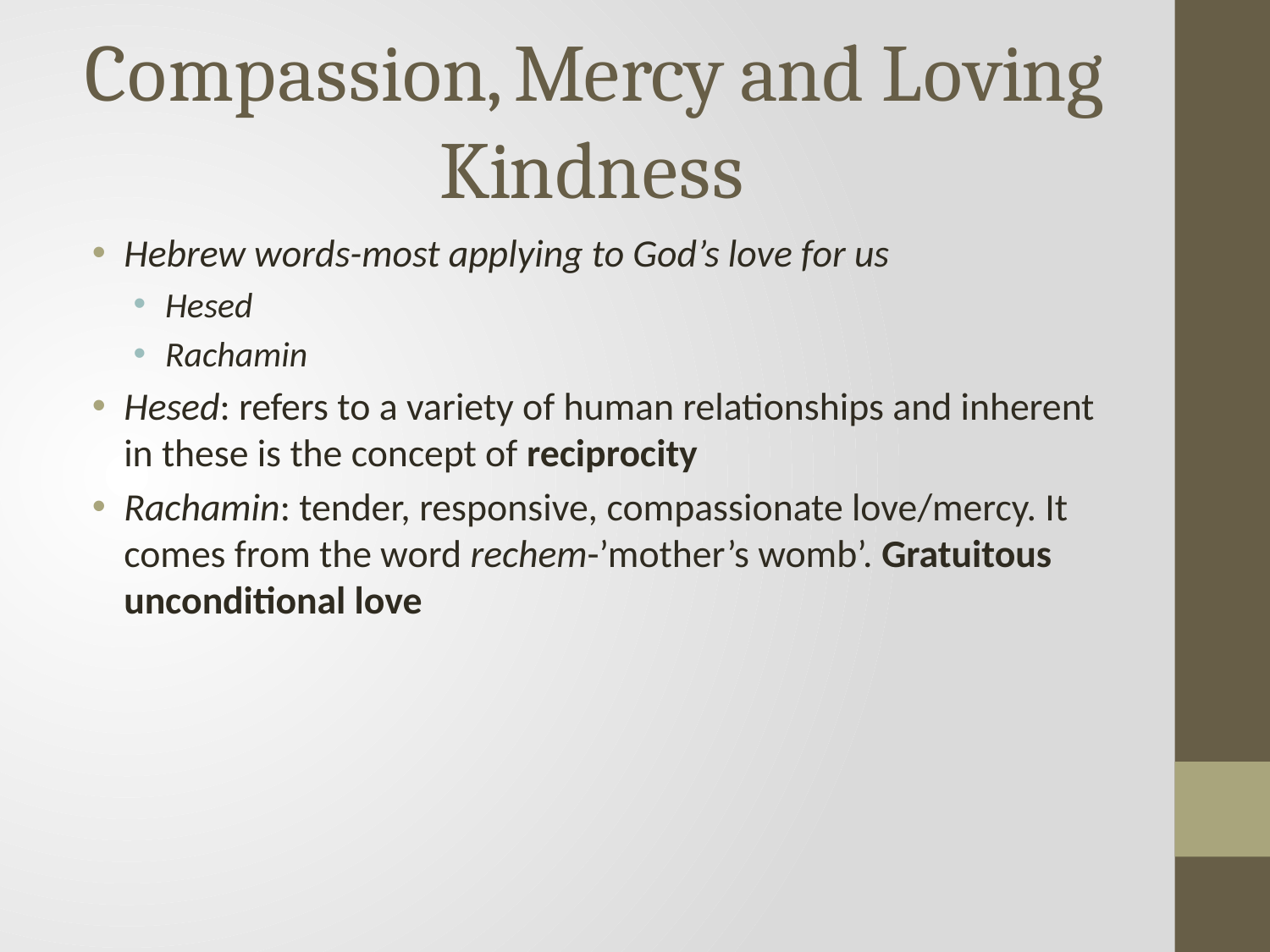

# Compassion, Mercy and Loving Kindness
Hebrew words-most applying to God’s love for us
Hesed
Rachamin
Hesed: refers to a variety of human relationships and inherent in these is the concept of reciprocity
Rachamin: tender, responsive, compassionate love/mercy. It comes from the word rechem-’mother’s womb’. Gratuitous unconditional love